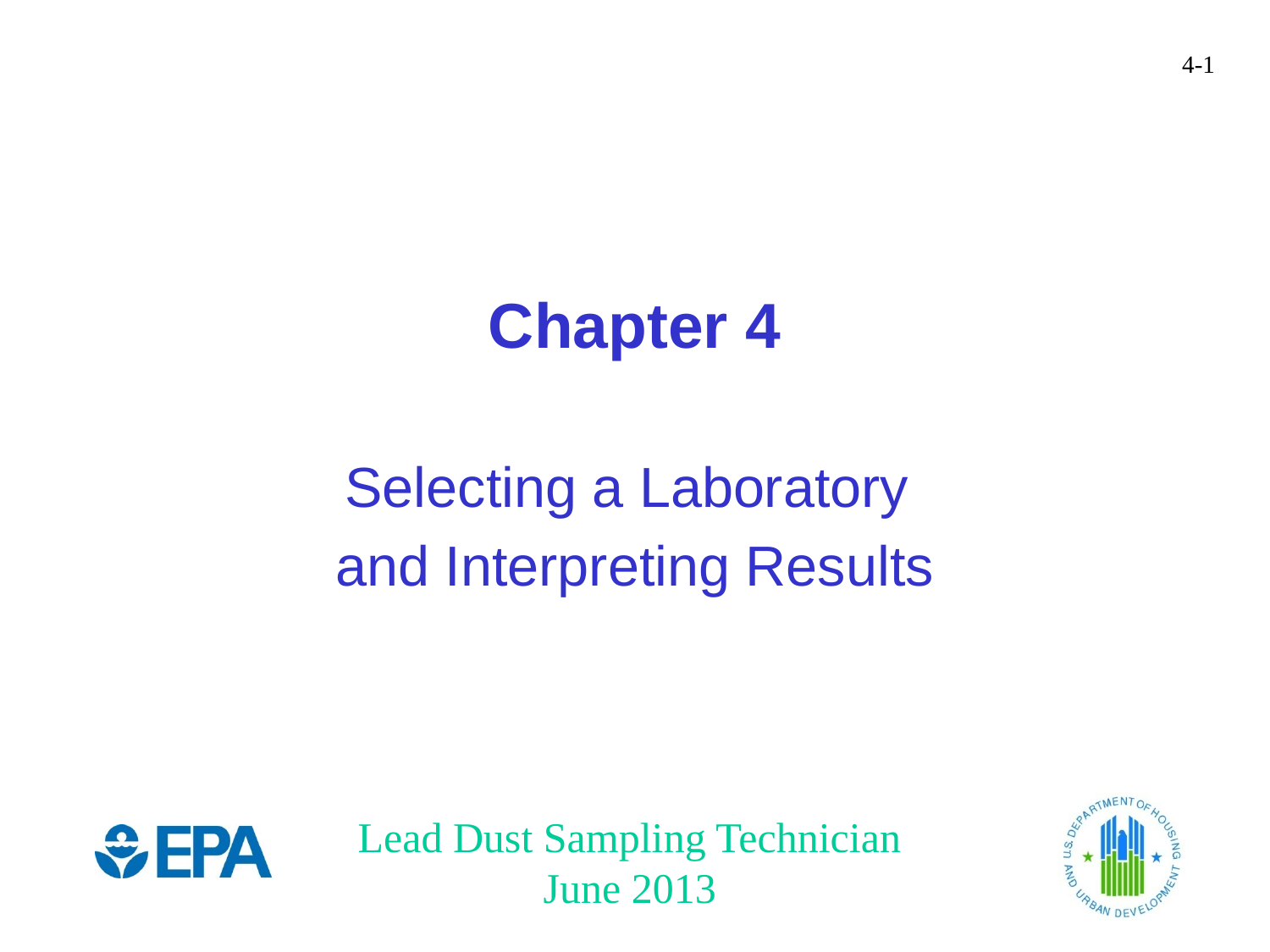

# Chapter 4
Selecting a Laboratory
and Interpreting Results